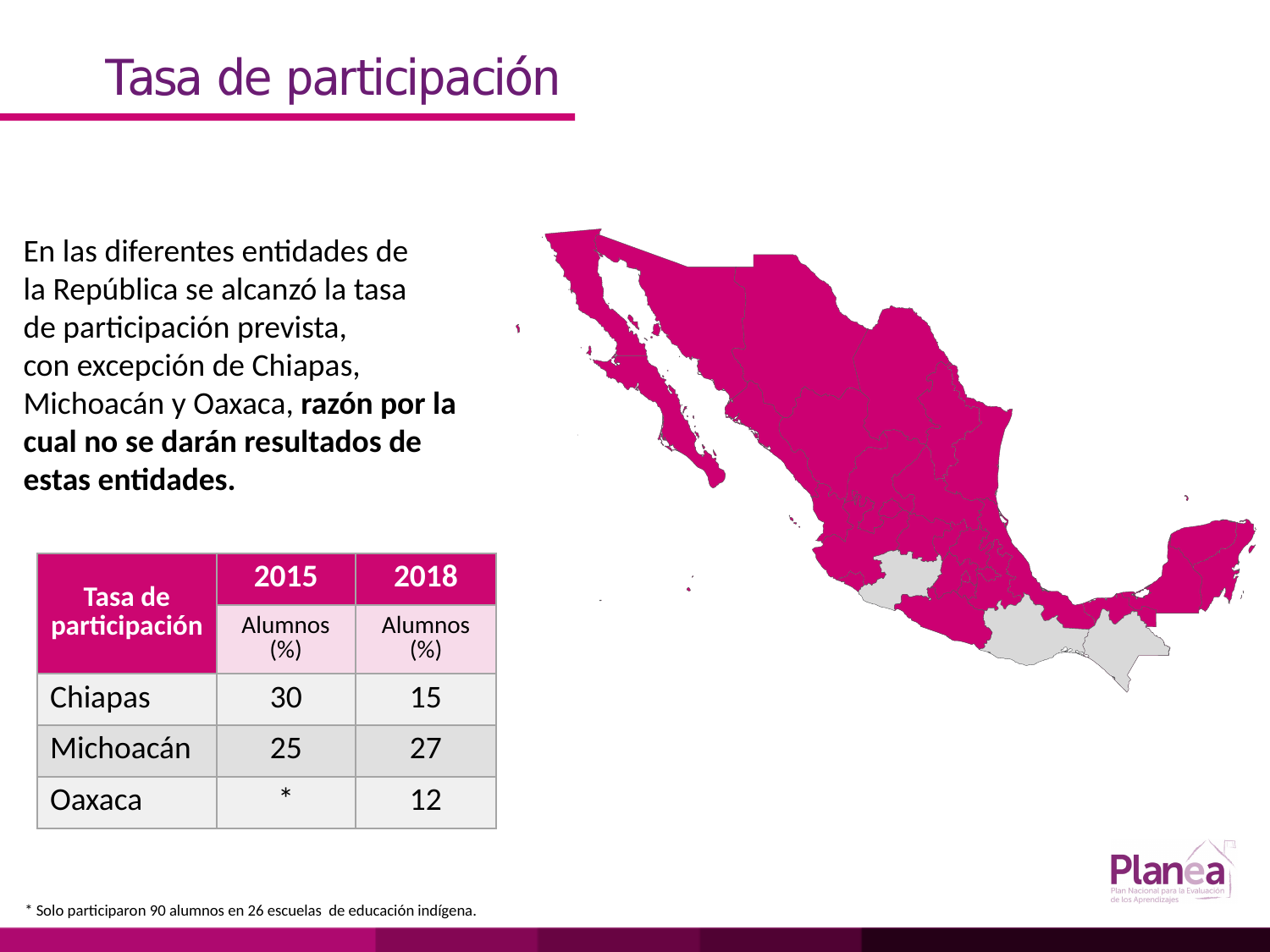

# Tasa de participación

En las diferentes entidades de
la República se alcanzó la tasa
de participación prevista,
con excepción de Chiapas, Michoacán y Oaxaca, razón por la cual no se darán resultados de estas entidades.

| Tasa de participación | 2015 | 2018 |
| --- | --- | --- |
|  | Alumnos (%) | Alumnos (%) |
| Chiapas | 30 | 15 |
| Michoacán | 25 | 27 |
| Oaxaca | \* | 12 |
* Solo participaron 90 alumnos en 26 escuelas  de educación indígena.